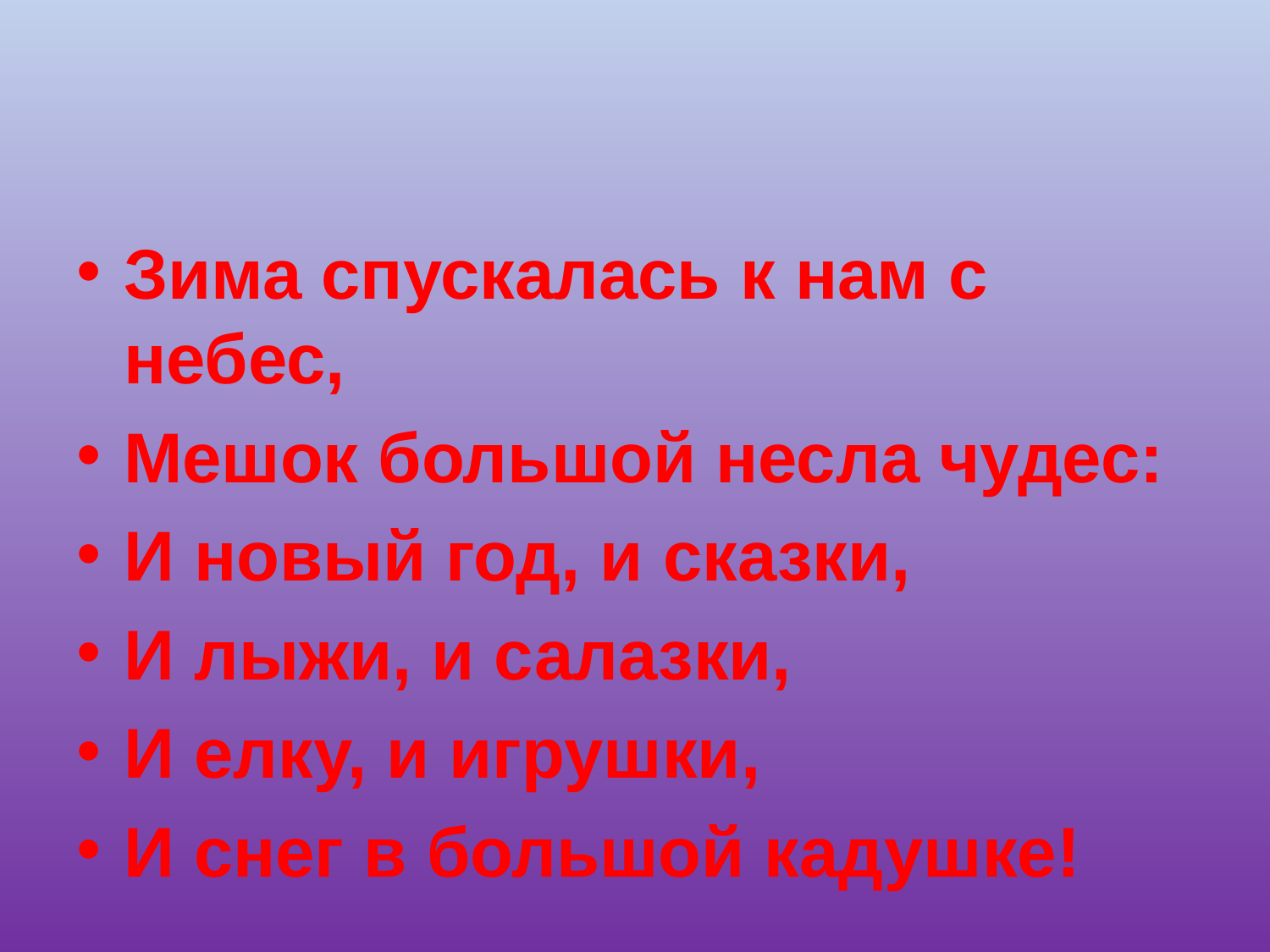

Зима спускалась к нам с небес,
Мешок большой несла чудес:
И новый год, и сказки,
И лыжи, и салазки,
И елку, и игрушки,
И снег в большой кадушке!